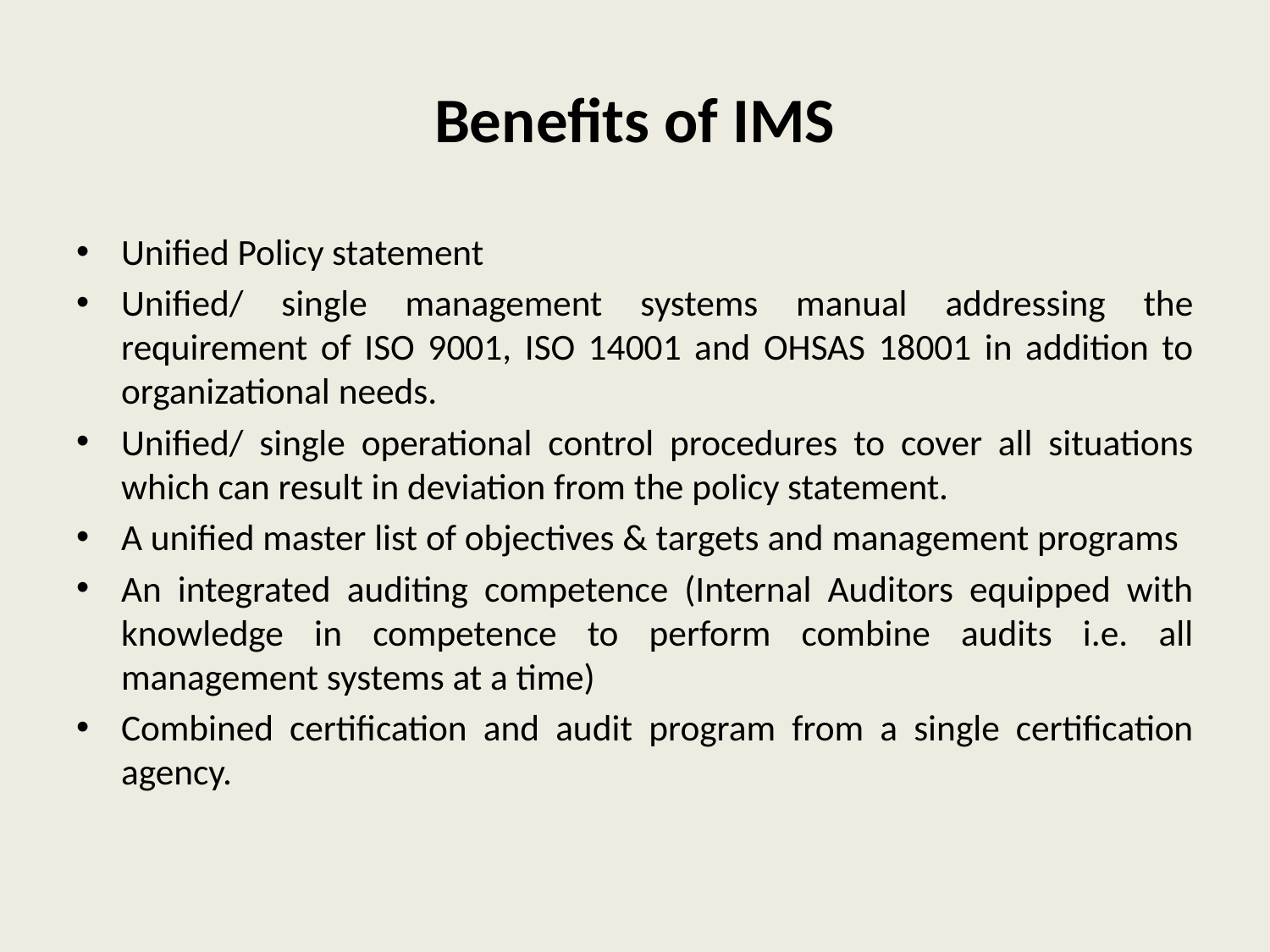

# Benefits of IMS
Unified Policy statement
Unified/ single management systems manual addressing the requirement of ISO 9001, ISO 14001 and OHSAS 18001 in addition to organizational needs.
Unified/ single operational control procedures to cover all situations which can result in deviation from the policy statement.
A unified master list of objectives & targets and management programs
An integrated auditing competence (Internal Auditors equipped with knowledge in competence to perform combine audits i.e. all management systems at a time)
Combined certification and audit program from a single certification agency.